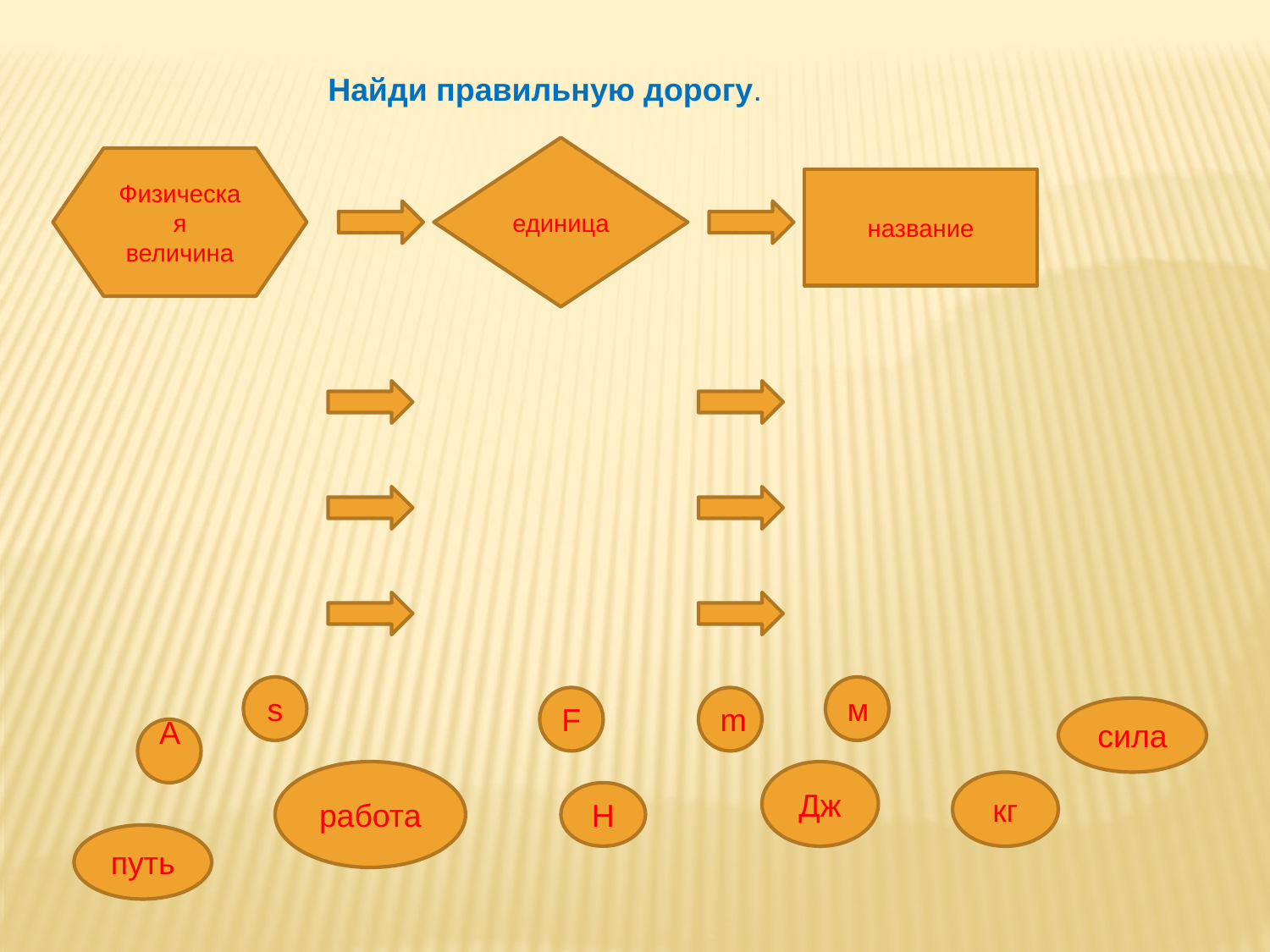

Найди правильную дорогу.
единица
Физическая величина
название

s
м
F
m
сила
А

работа
Дж
кг
Н
путь